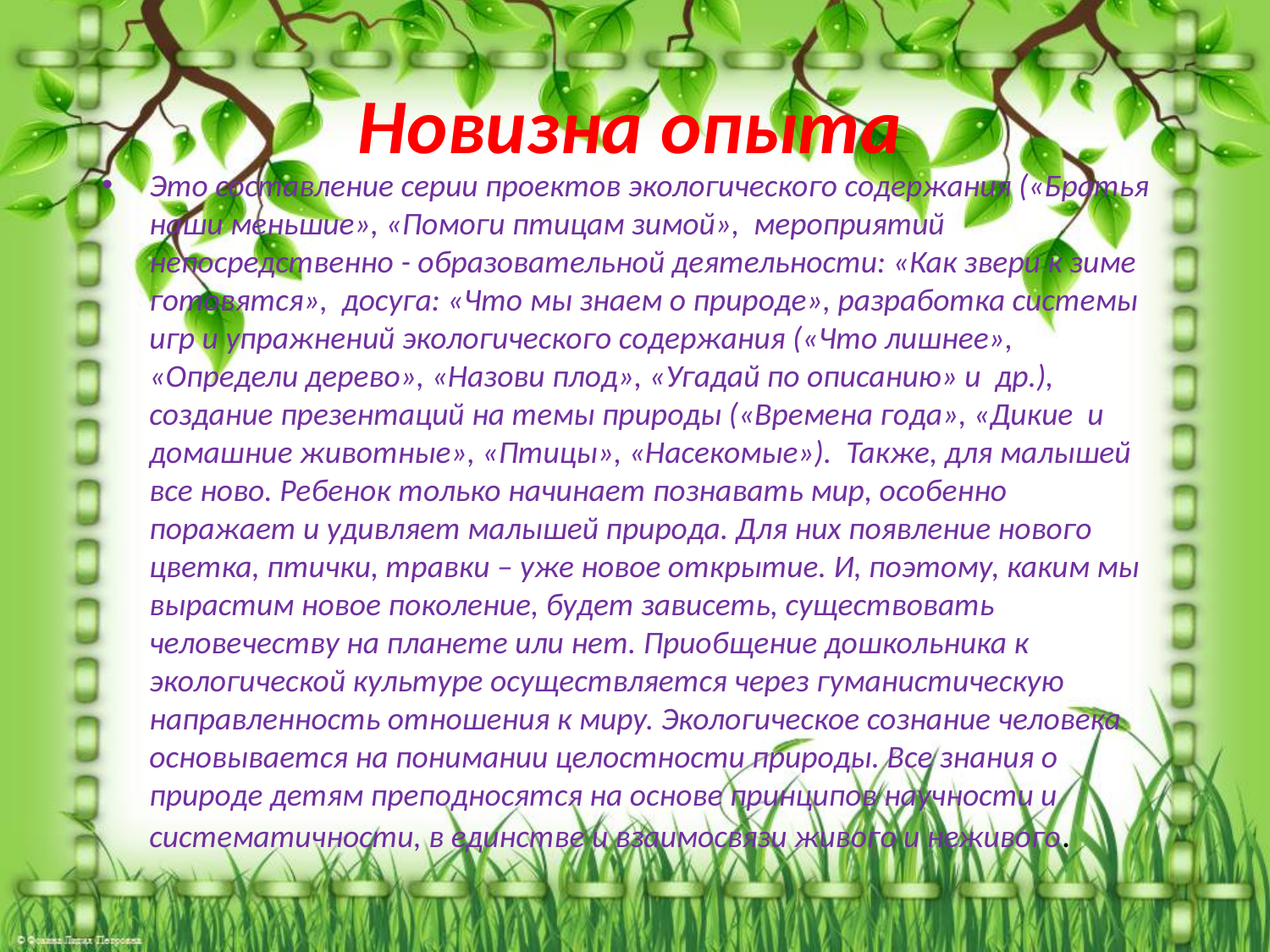

# Новизна опыта
Это составление серии проектов экологического содержания («Братья наши меньшие», «Помоги птицам зимой»,  мероприятий непосредственно - образовательной деятельности: «Как звери к зиме готовятся»,  досуга: «Что мы знаем о природе», разработка системы игр и упражнений экологического содержания («Что лишнее», «Определи дерево», «Назови плод», «Угадай по описанию» и  др.), создание презентаций на темы природы («Времена года», «Дикие  и домашние животные», «Птицы», «Насекомые»).  Также, для малышей все ново. Ребенок только начинает познавать мир, особенно поражает и удивляет малышей природа. Для них появление нового цветка, птички, травки – уже новое открытие. И, поэтому, каким мы вырастим новое поколение, будет зависеть, существовать человечеству на планете или нет. Приобщение дошкольника к экологической культуре осуществляется через гуманистическую направленность отношения к миру. Экологическое сознание человека основывается на понимании целостности природы. Все знания о природе детям преподносятся на основе принципов научности и систематичности, в единстве и взаимосвязи живого и неживого.